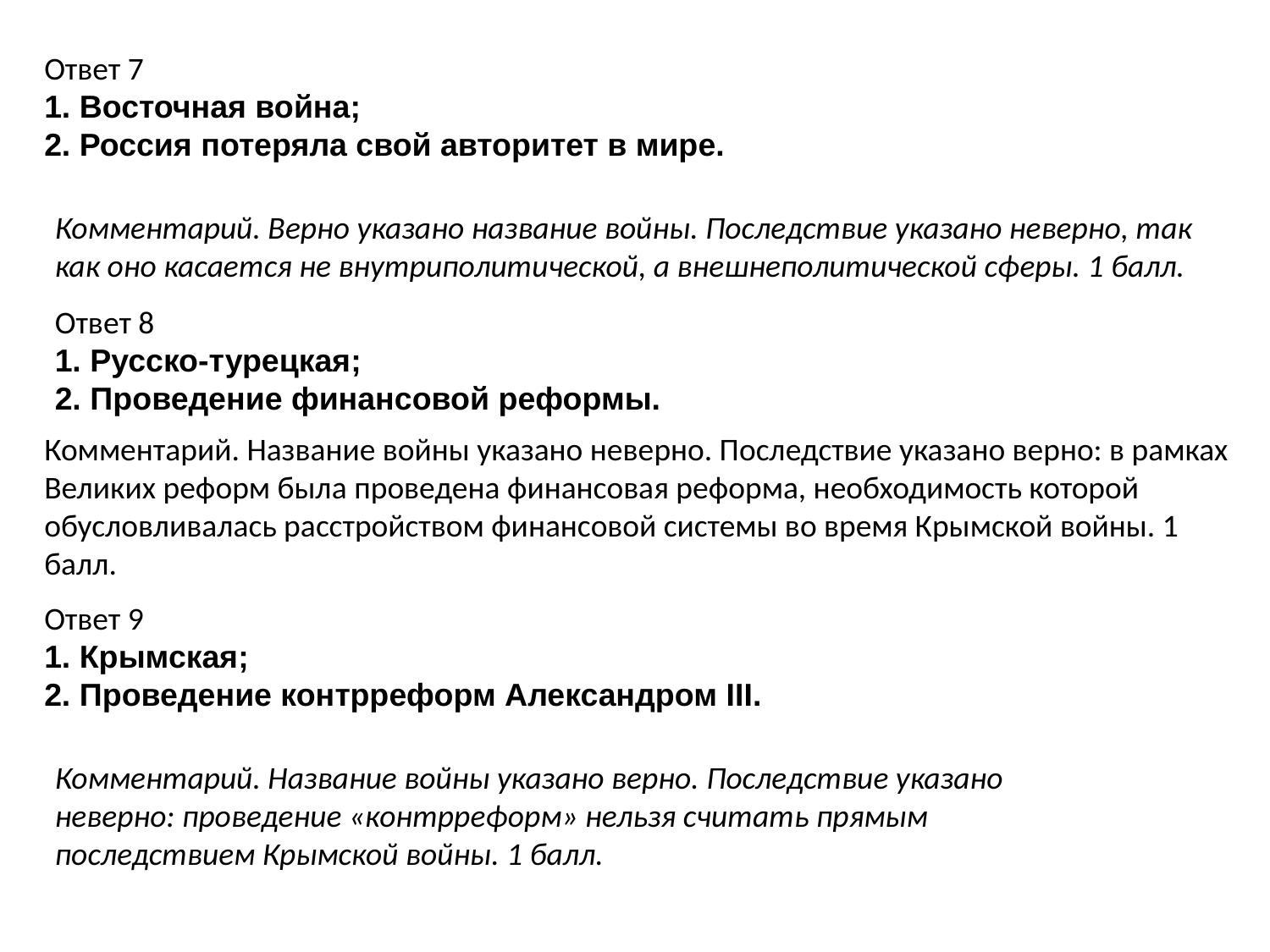

Ответ 7
1. Восточная война;
2. Россия потеряла свой авторитет в мире.
Комментарий. Верно указано название войны. Последствие указано неверно, так как оно касается не внутриполитической, а внешнеполитической сферы. 1 балл.
Ответ 8
1. Русско-турецкая;
2. Проведение финансовой реформы.
Комментарий. Название войны указано неверно. Последствие указано верно: в рамках Великих реформ была проведена финансовая реформа, необходимость которой обусловливалась расстройством финансовой системы во время Крымской войны. 1 балл.
Ответ 9
1. Крымская;
2. Проведение контрреформ Александром III.
Комментарий. Название войны указано верно. Последствие указано неверно: проведение «контрреформ» нельзя считать прямым последствием Крымской войны. 1 балл.